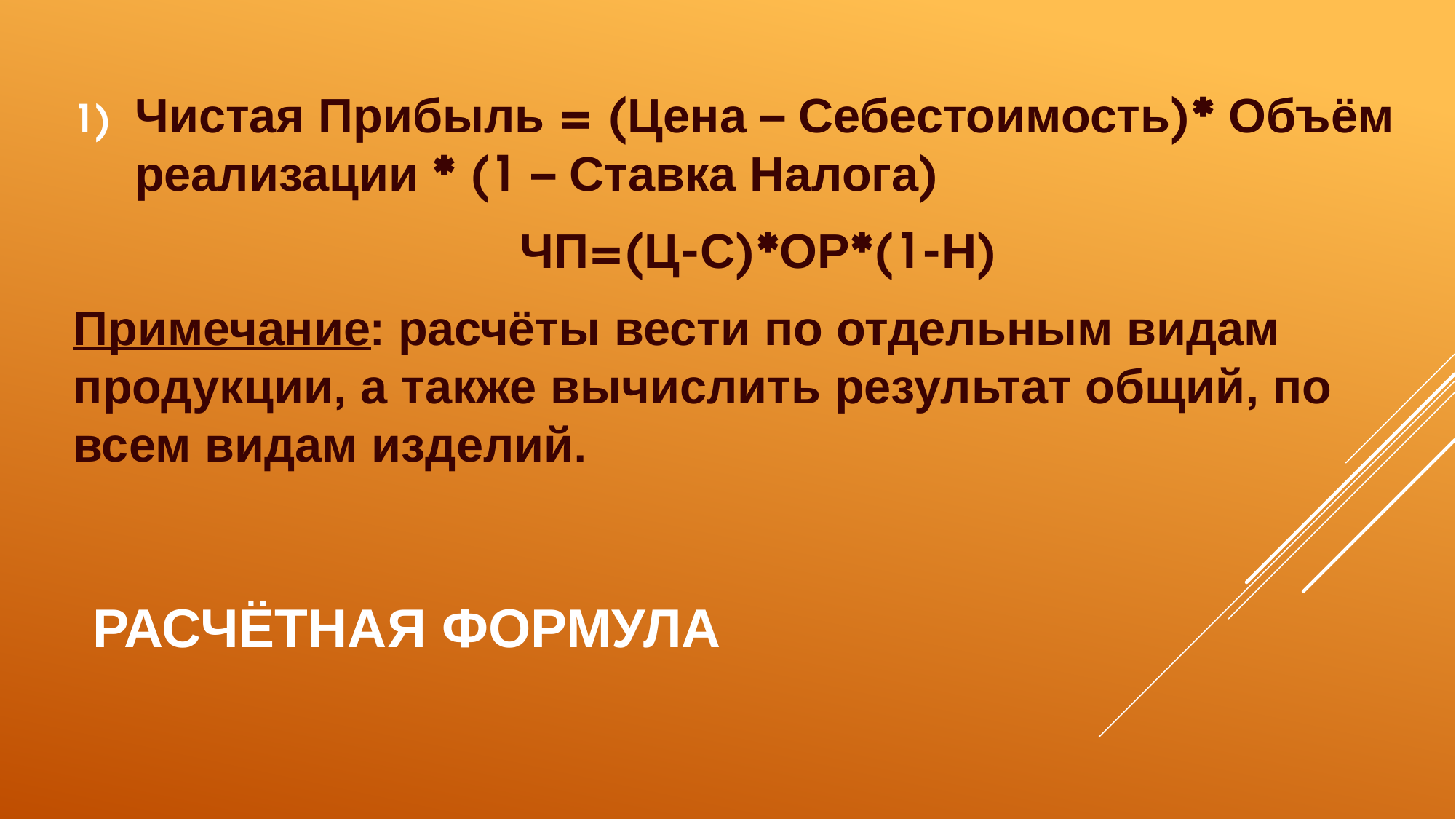

Чистая Прибыль = (Цена – Себестоимость)* Объём реализации * (1 – Ставка Налога)
ЧП=(Ц-С)*ОР*(1-Н)
Примечание: расчёты вести по отдельным видам продукции, а также вычислить результат общий, по всем видам изделий.

# РасчётнАЯ формулА